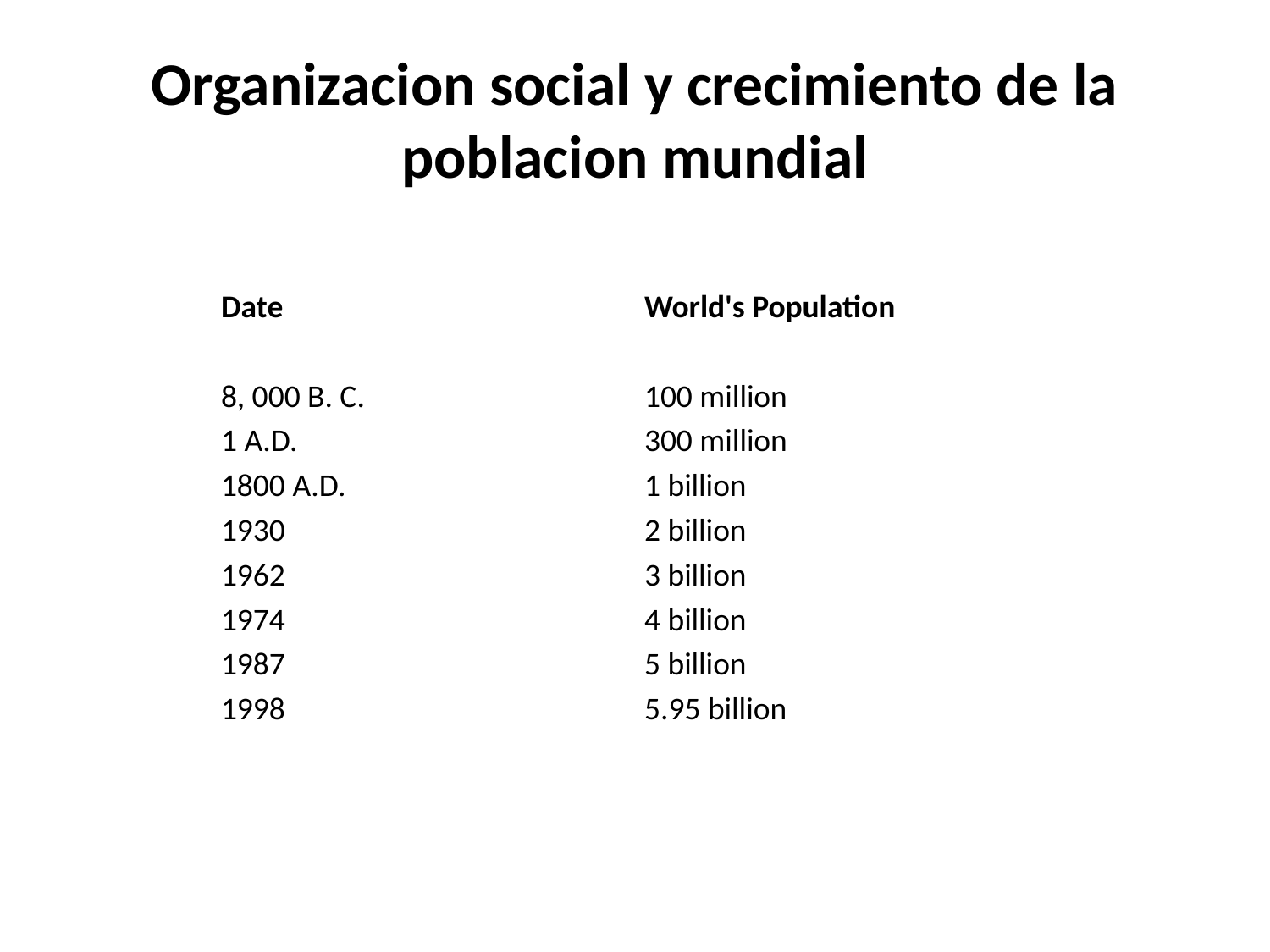

# Organizacion social y crecimiento de la poblacion mundial
| Date | World's Population |
| --- | --- |
|  |  |
| 8, 000 B. C. | 100 million |
| 1 A.D. | 300 million |
| 1800 A.D. | 1 billion |
| 1930 | 2 billion |
| 1962 | 3 billion |
| 1974 | 4 billion |
| 1987 | 5 billion |
| 1998 | 5.95 billion |